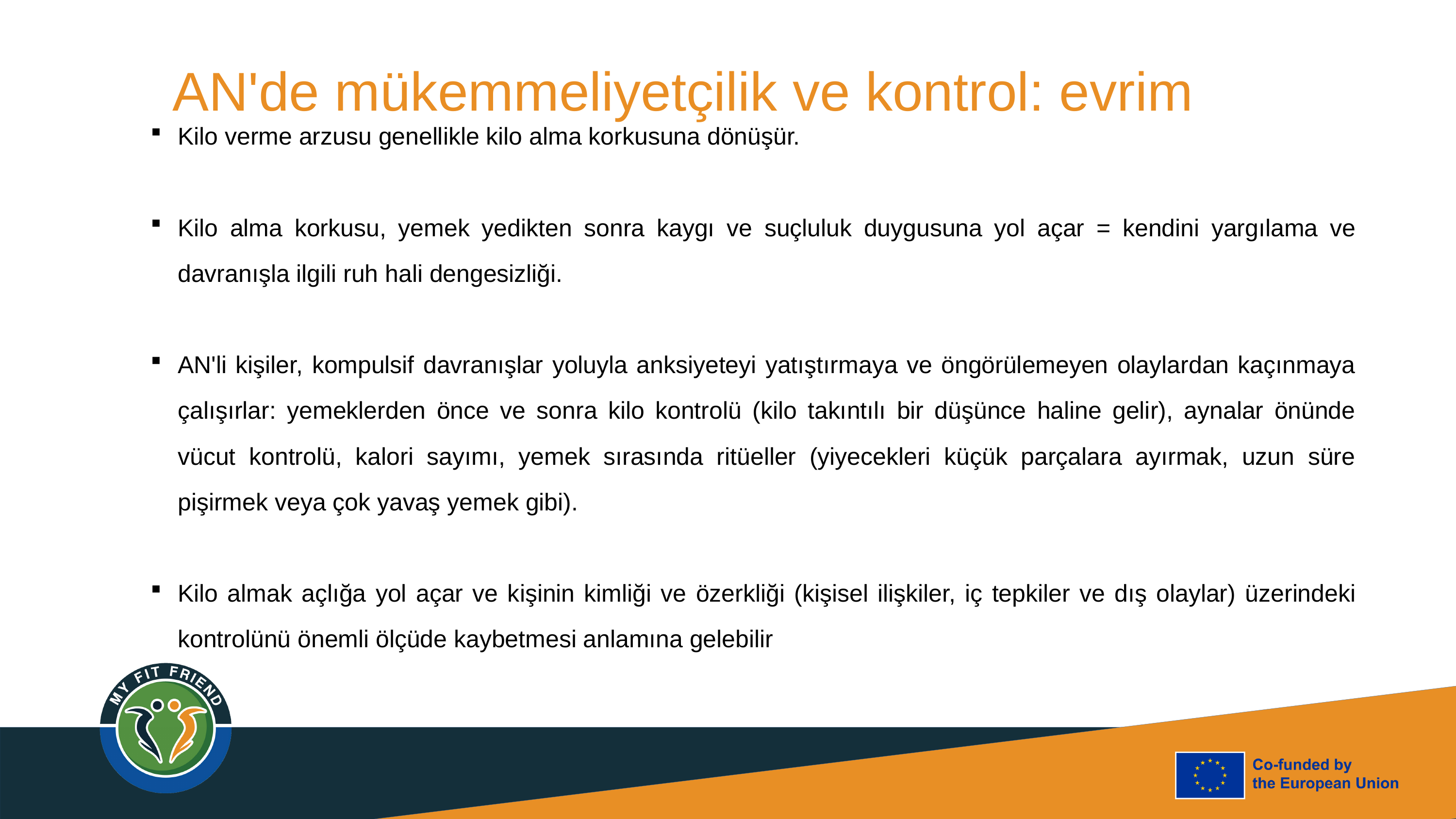

AN'de mükemmeliyetçilik ve kontrol: evrim

Kilo verme arzusu genellikle kilo alma korkusuna dönüşür.

Kilo alma korkusu, yemek yedikten sonra kaygı ve suçluluk duygusuna yol açar = kendini yargılama ve davranışla ilgili ruh hali dengesizliği.

AN'li kişiler, kompulsif davranışlar yoluyla anksiyeteyi yatıştırmaya ve öngörülemeyen olaylardan kaçınmaya çalışırlar: yemeklerden önce ve sonra kilo kontrolü (kilo takıntılı bir düşünce haline gelir), aynalar önünde vücut kontrolü, kalori sayımı, yemek sırasında ritüeller (yiyecekleri küçük parçalara ayırmak, uzun süre pişirmek veya çok yavaş yemek gibi).

Kilo almak açlığa yol açar ve kişinin kimliği ve özerkliği (kişisel ilişkiler, iç tepkiler ve dış olaylar) üzerindeki kontrolünü önemli ölçüde kaybetmesi anlamına gelebilir